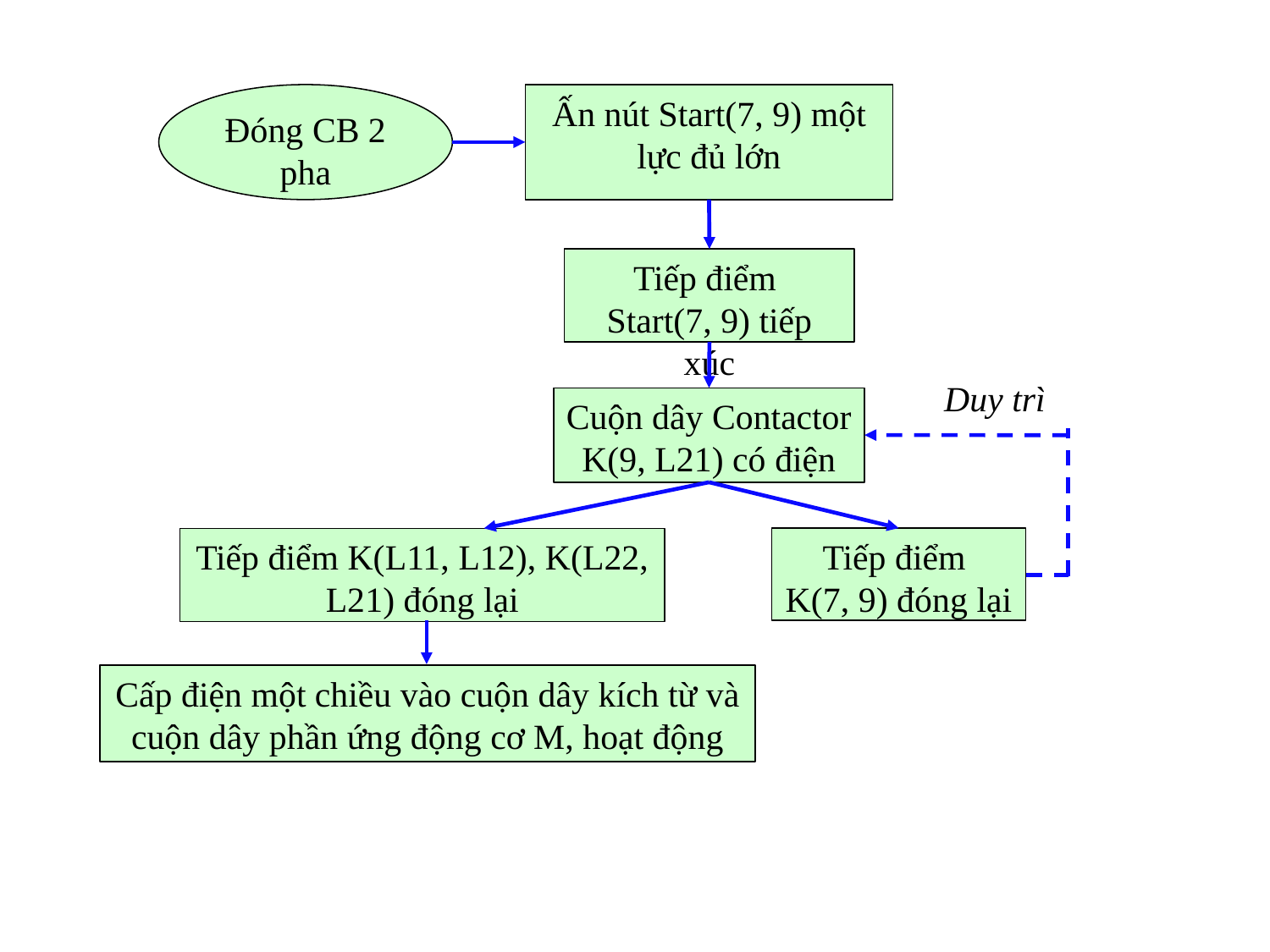

Đóng CB 2 pha
Ấn nút Start(7, 9) một lực đủ lớn
Tiếp điểm
Start(7, 9) tiếp xúc
Duy trì
Cuộn dây Contactor K(9, L21) có điện
Tiếp điểm
K(7, 9) đóng lại
Tiếp điểm K(L11, L12), K(L22, L21) đóng lại
Cấp điện một chiều vào cuộn dây kích từ và cuộn dây phần ứng động cơ M, hoạt động